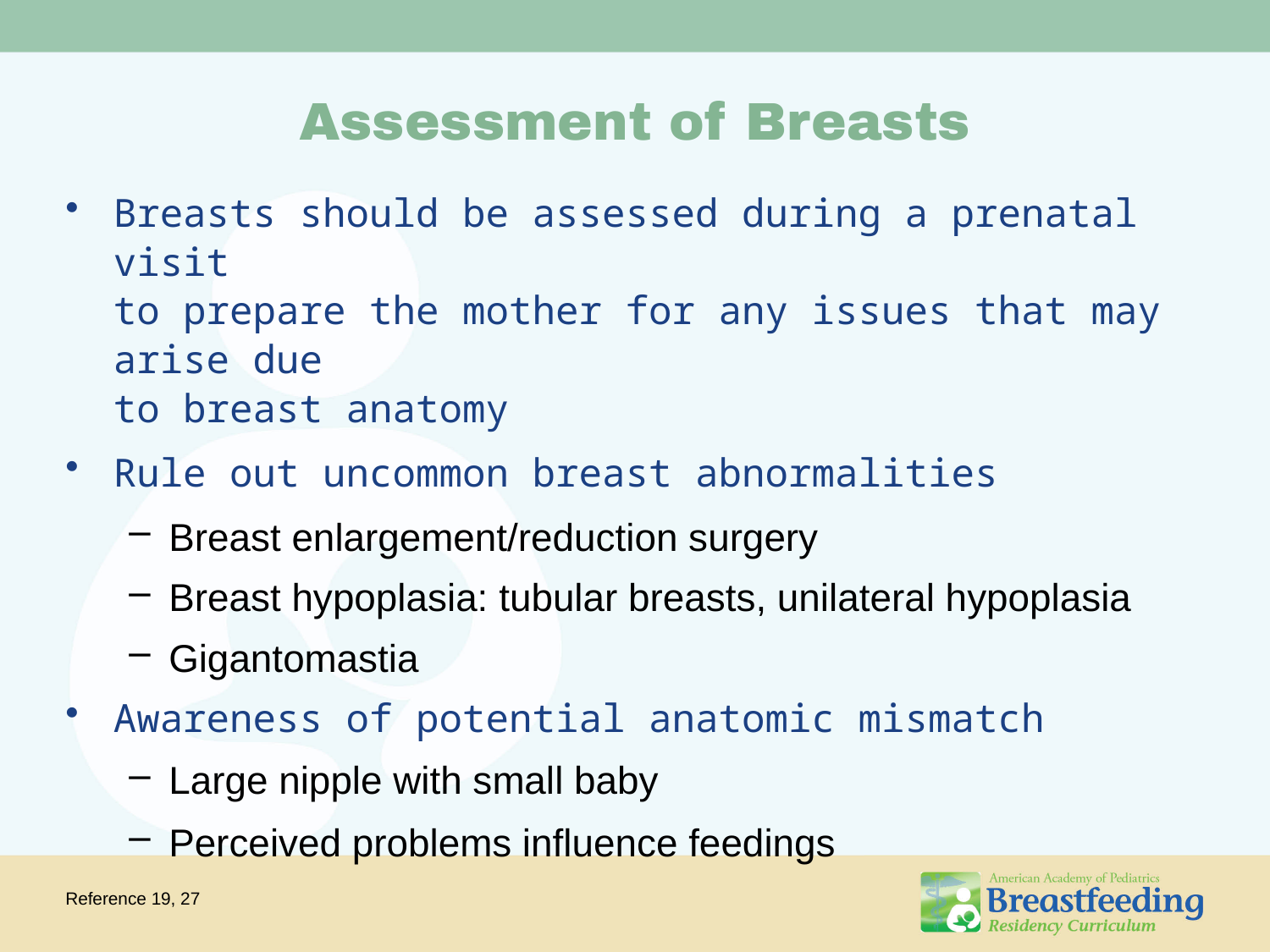

Assessment of Breasts
Breasts should be assessed during a prenatal visit
to prepare the mother for any issues that may arise due
to breast anatomy
Rule out uncommon breast abnormalities
Breast enlargement/reduction surgery
Breast hypoplasia: tubular breasts, unilateral hypoplasia
Gigantomastia
Awareness of potential anatomic mismatch
Large nipple with small baby
Perceived problems influence feedings
Reference 19, 27